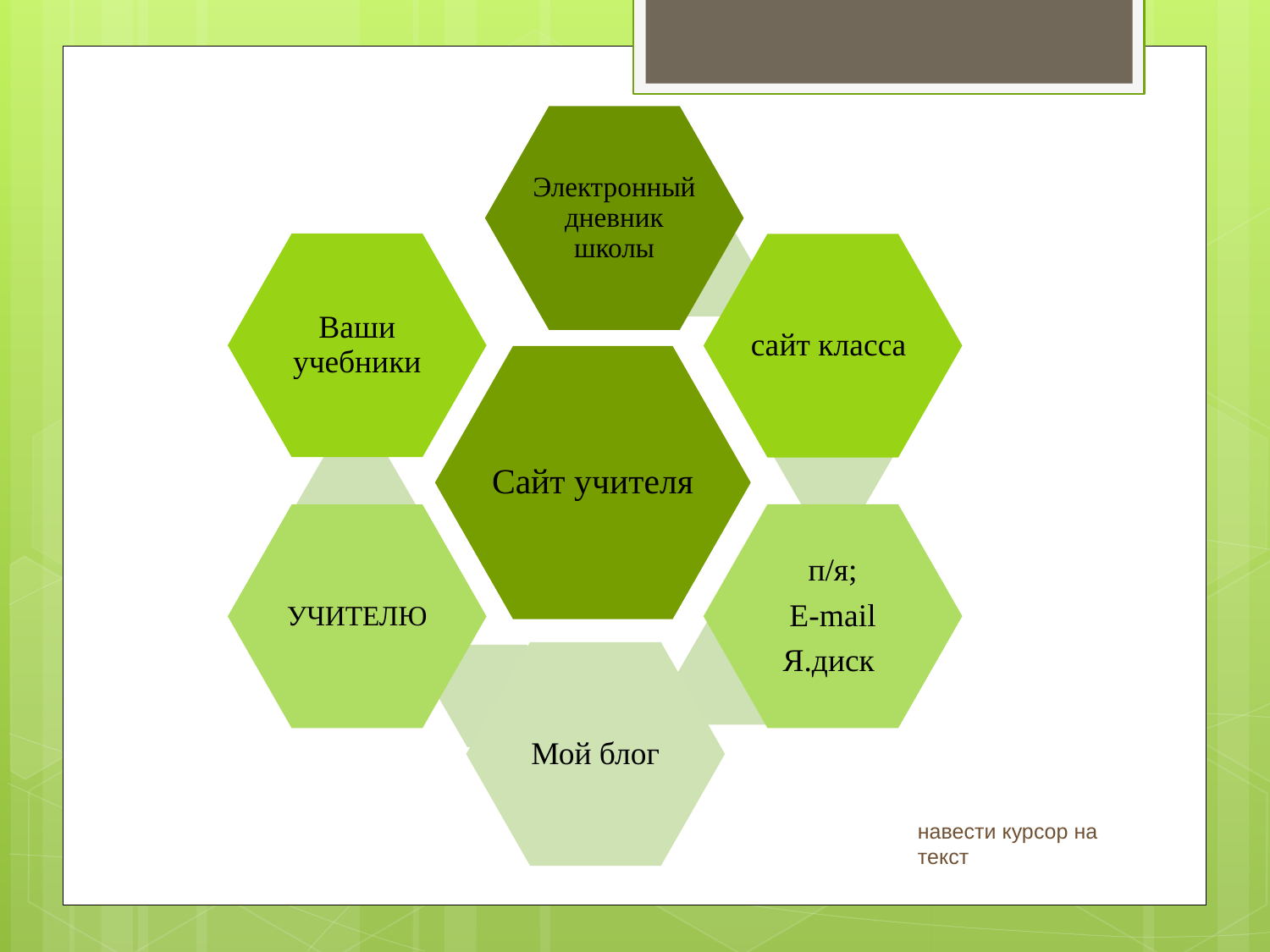

Сайт учителя
Электронный дневник школы
сайт класса
п/я;
E-mail
Я.диск
Мой блог
УЧИТЕЛЮ
Ваши учебники
# навести курсор на текст